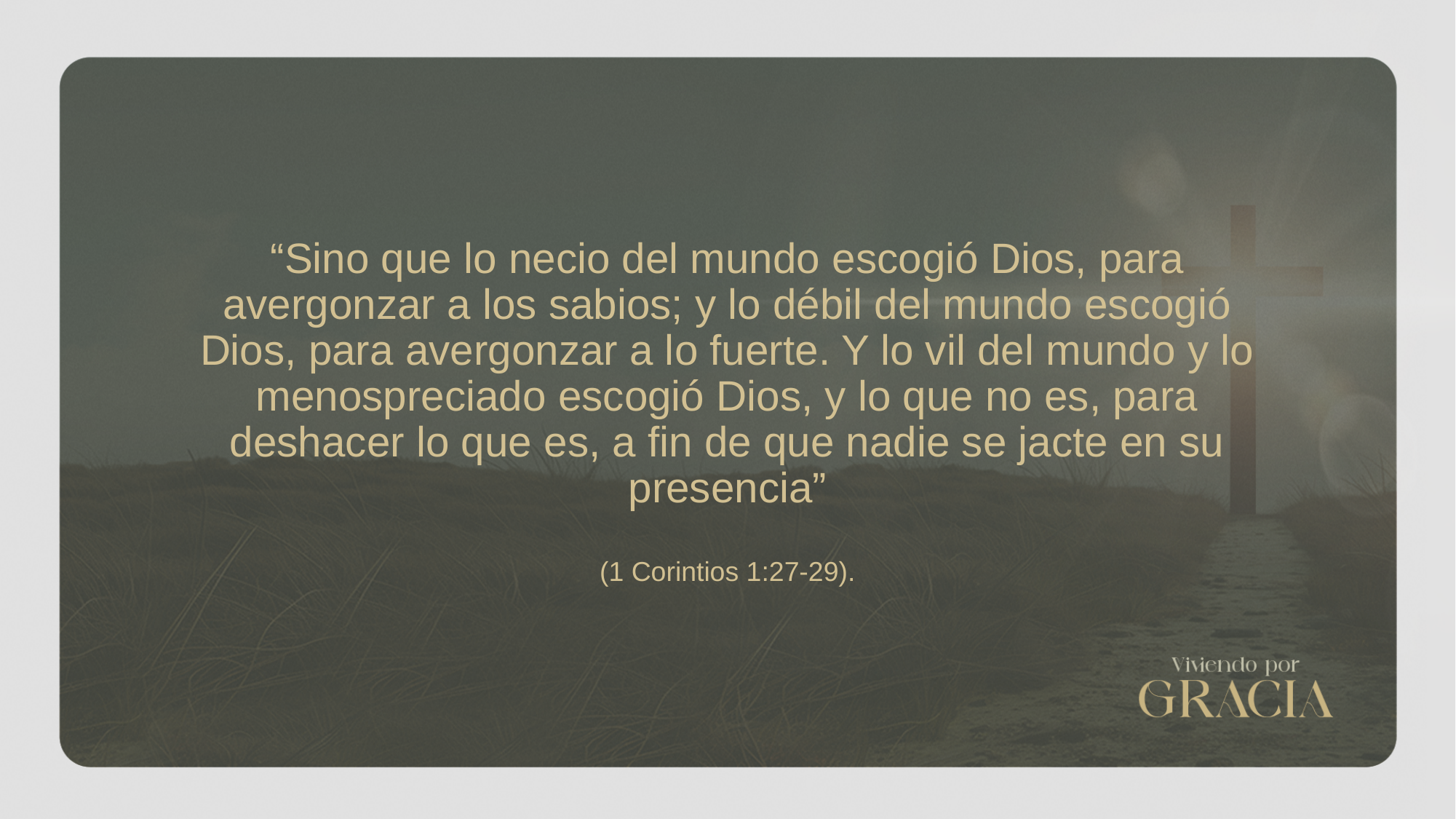

“Sino que lo necio del mundo escogió Dios, para avergonzar a los sabios; y lo débil del mundo escogió Dios, para avergonzar a lo fuerte. Y lo vil del mundo y lo menospreciado escogió Dios, y lo que no es, para deshacer lo que es, a fin de que nadie se jacte en su presencia”
(1 Corintios 1:27-29).